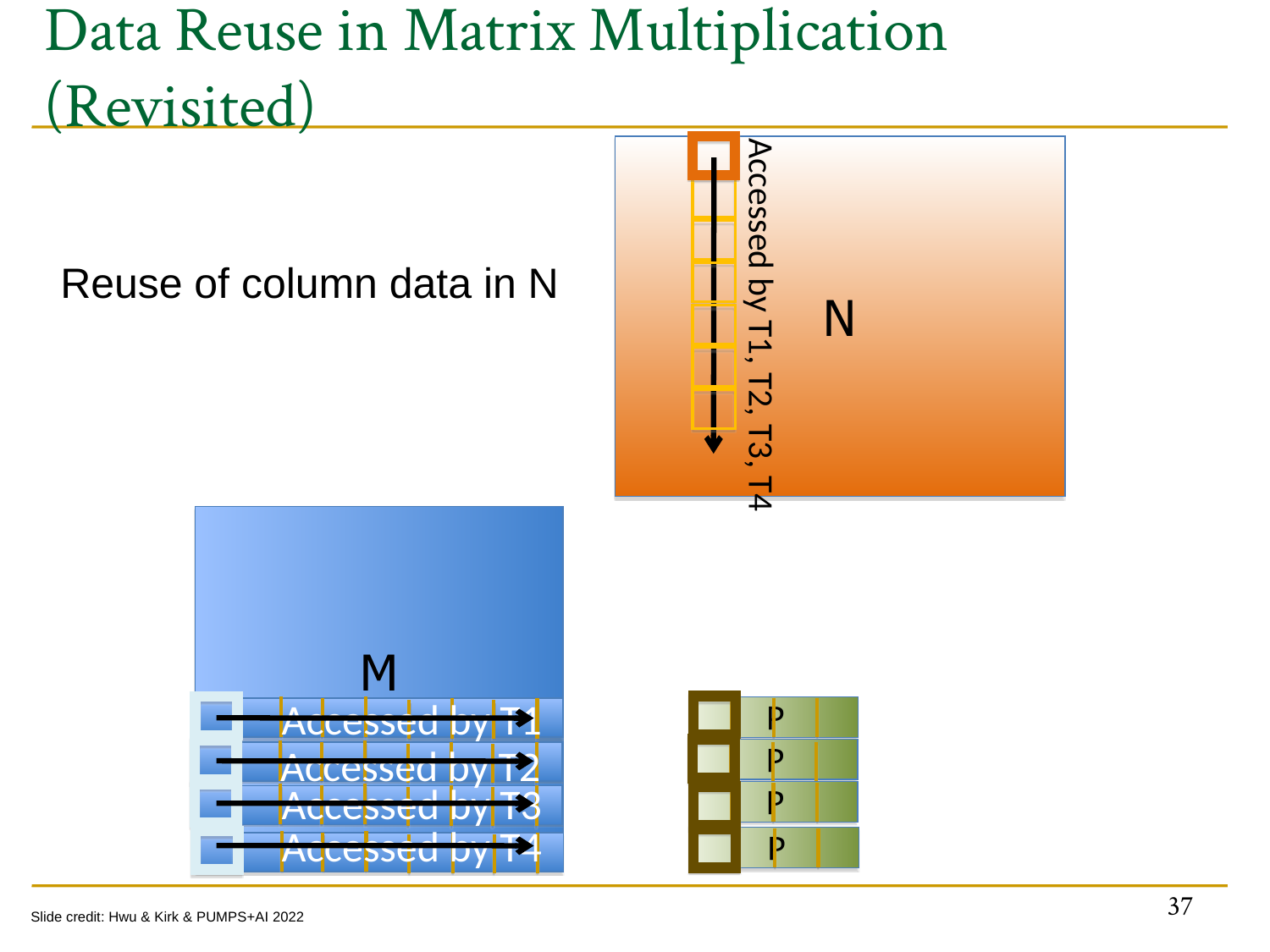

# Data Reuse in Matrix Multiplication (Revisited)
N

Reuse of column data in N

Accessed by T1, T2, T3, T4

M
Accessed by T1

P

Accessed by T2
P

Accessed by T3
P

Accessed by T4
P

37
Slide credit: Hwu & Kirk & PUMPS+AI 2022